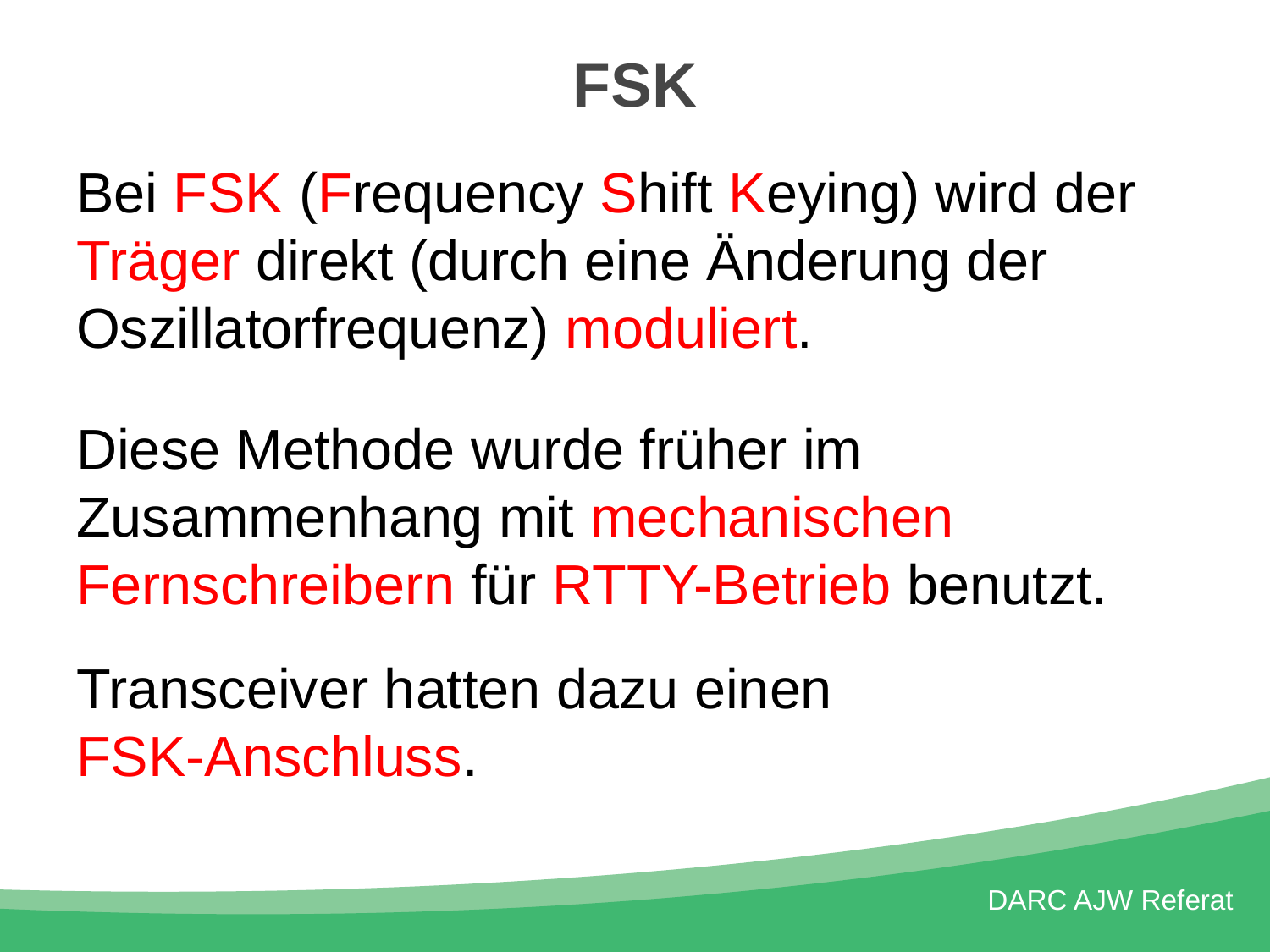

# FSK
Bei FSK (Frequency Shift Keying) wird der Träger direkt (durch eine Änderung der Oszillatorfrequenz) moduliert.
Diese Methode wurde früher im Zusammenhang mit mechanischen Fernschreibern für RTTY-Betrieb benutzt.

Transceiver hatten dazu einen
FSK-Anschluss.